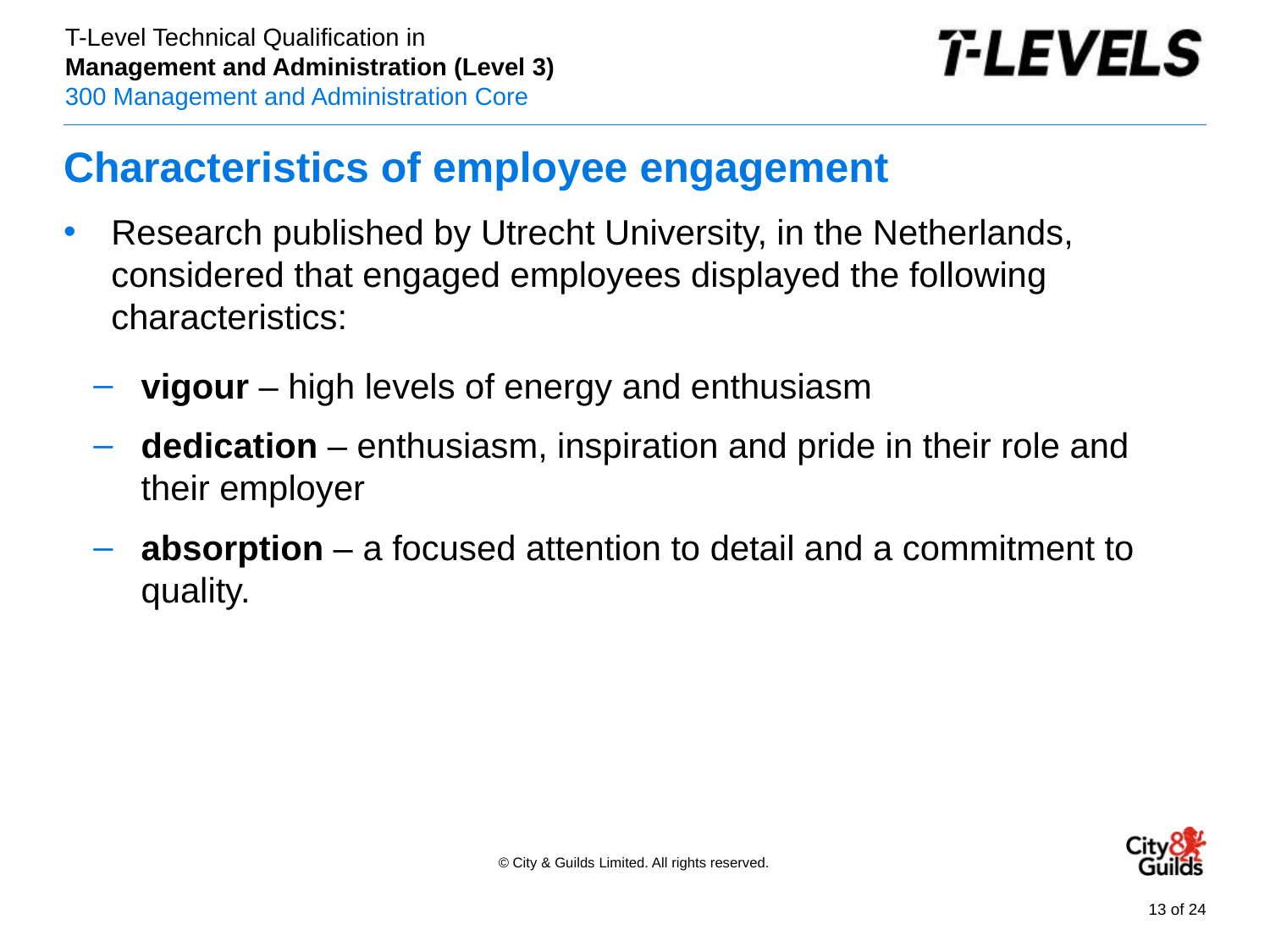

# Characteristics of employee engagement
Research published by Utrecht University, in the Netherlands, considered that engaged employees displayed the following characteristics:
vigour – high levels of energy and enthusiasm
dedication – enthusiasm, inspiration and pride in their role and their employer
absorption – a focused attention to detail and a commitment to quality.